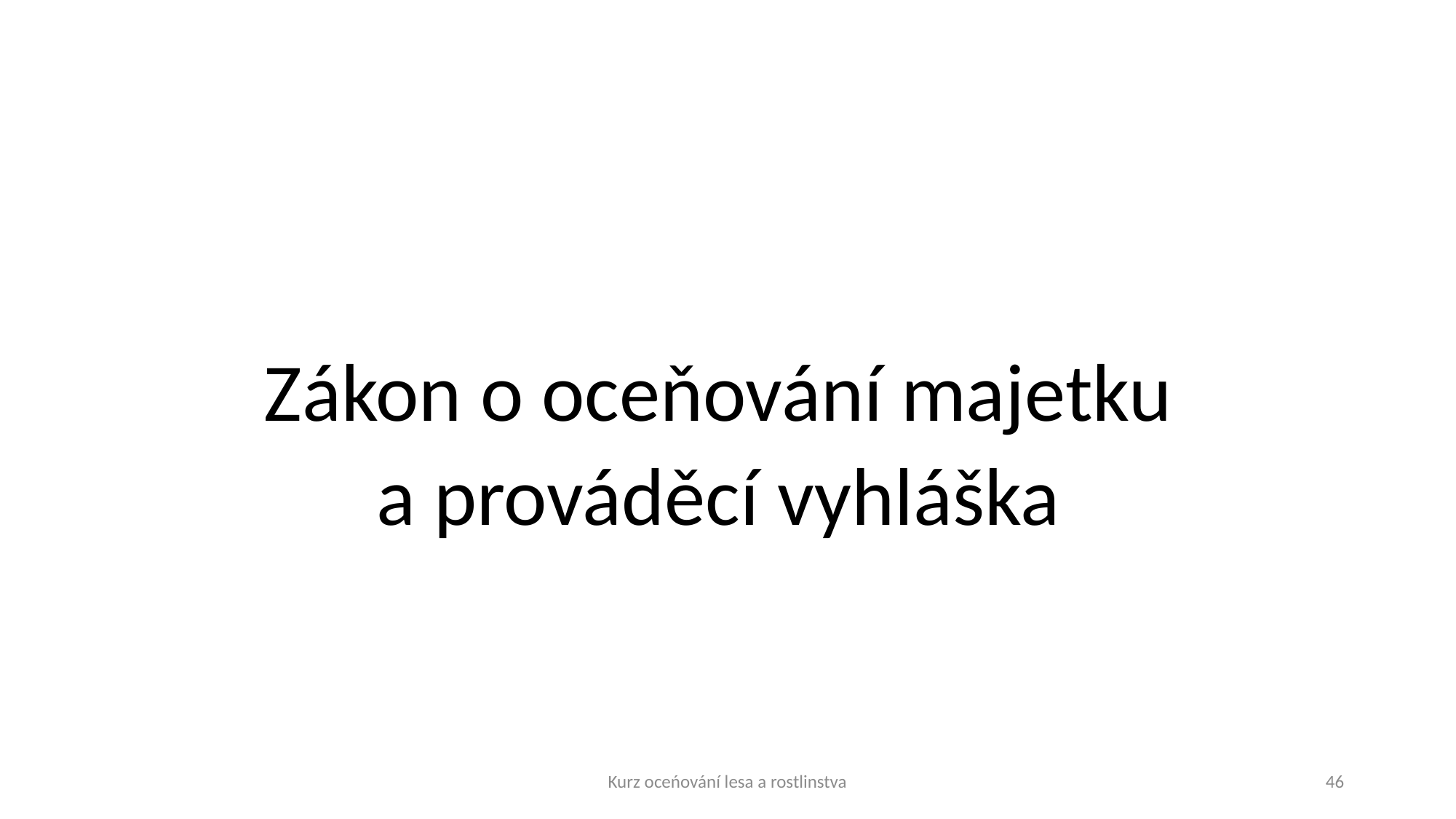

Zákon o oceňování majetku
a prováděcí vyhláška
Kurz oceńování lesa a rostlinstva
46